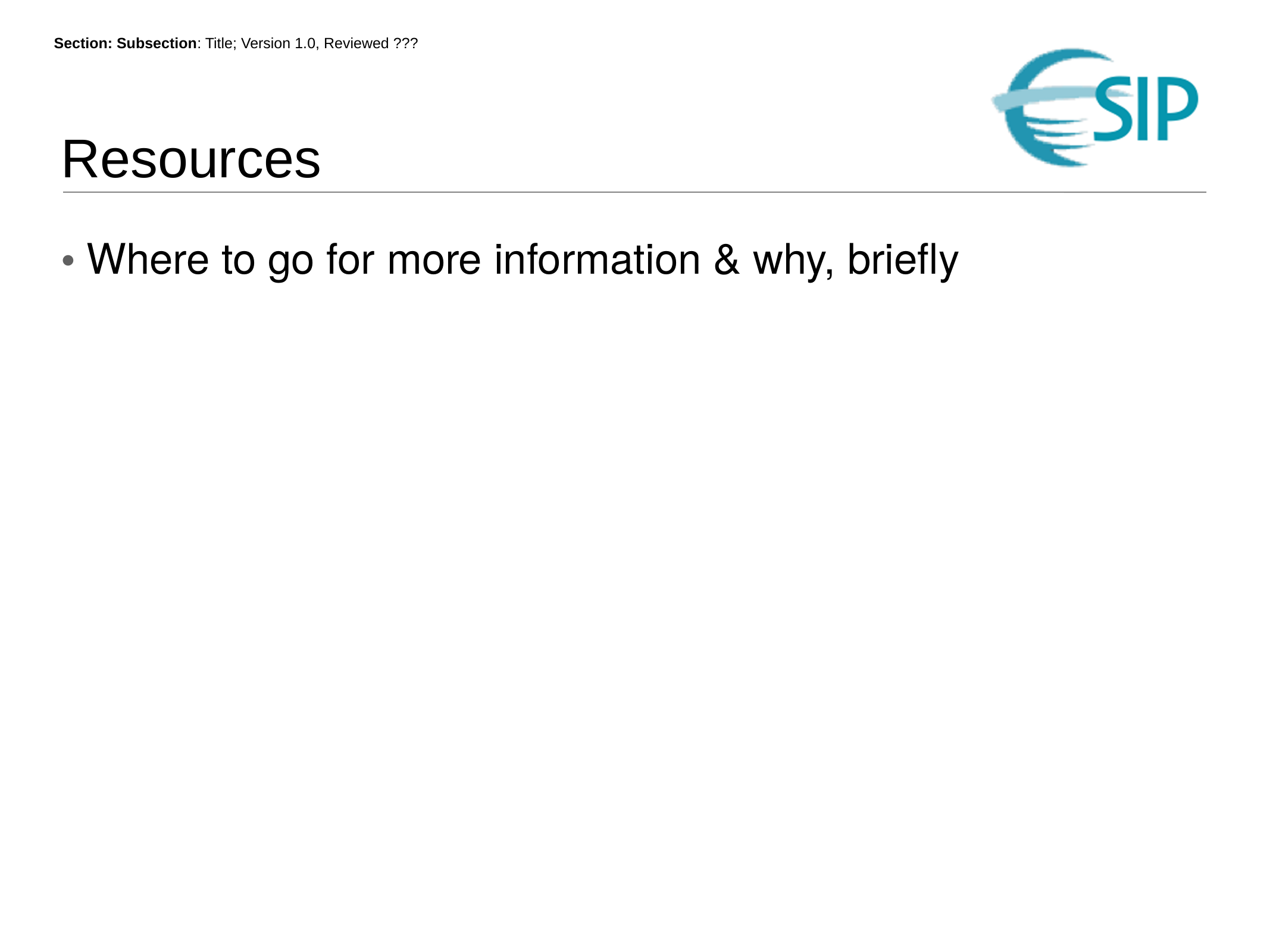

# Resources
Where to go for more information & why, briefly